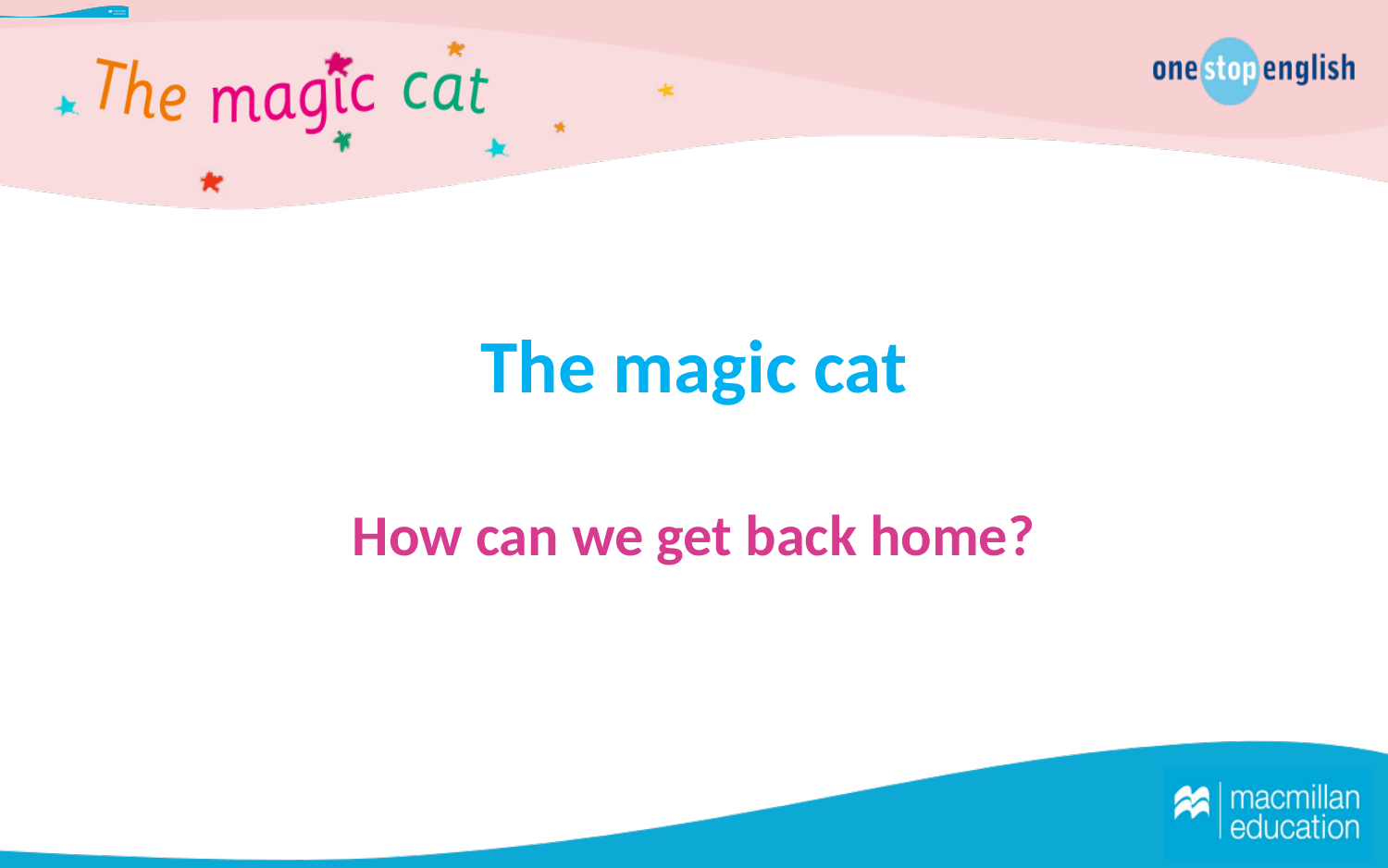

The magic cat
How can we get back home?